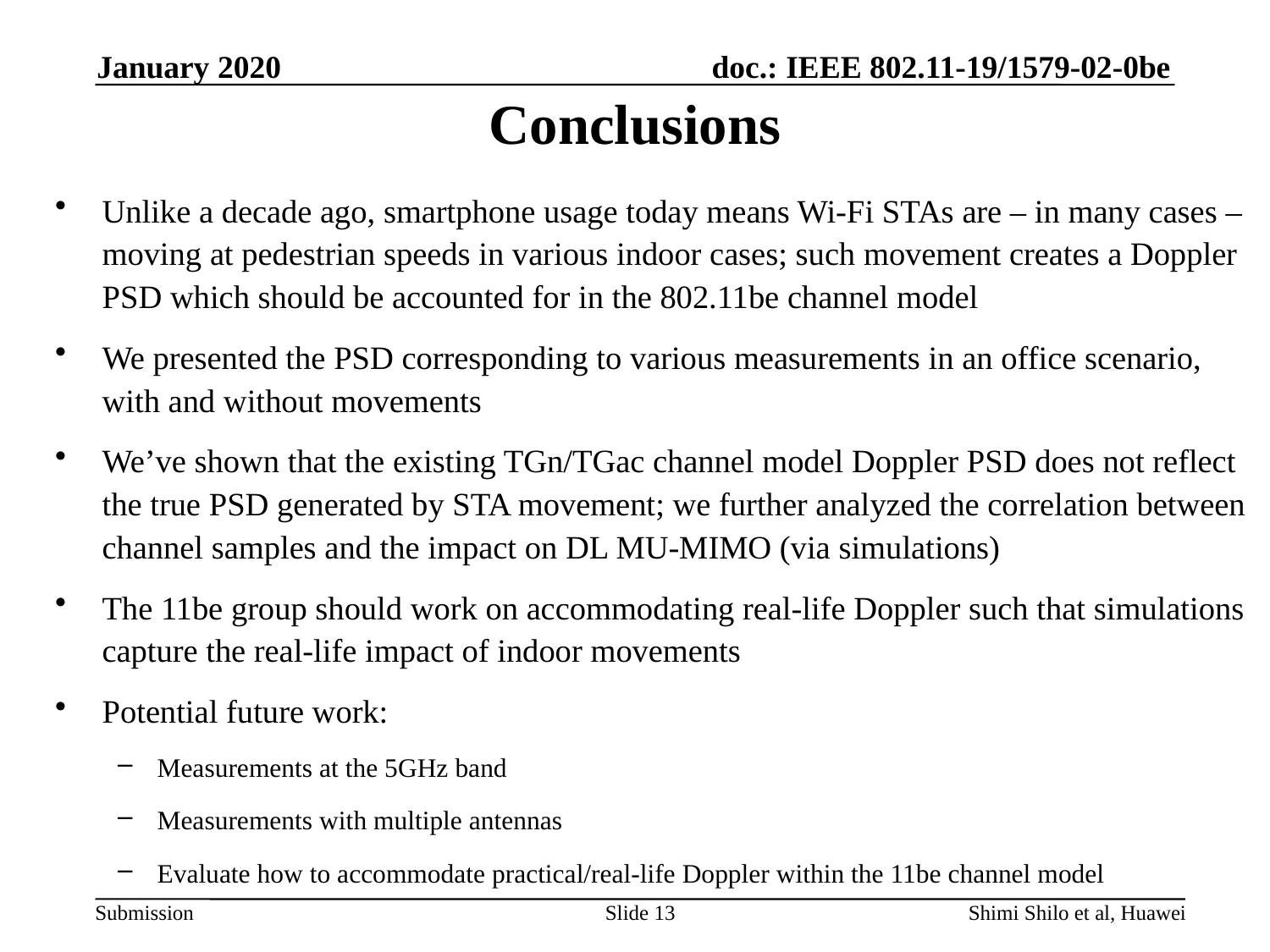

January 2020
# Conclusions
Unlike a decade ago, smartphone usage today means Wi-Fi STAs are – in many cases – moving at pedestrian speeds in various indoor cases; such movement creates a Doppler PSD which should be accounted for in the 802.11be channel model
We presented the PSD corresponding to various measurements in an office scenario, with and without movements
We’ve shown that the existing TGn/TGac channel model Doppler PSD does not reflect the true PSD generated by STA movement; we further analyzed the correlation between channel samples and the impact on DL MU-MIMO (via simulations)
The 11be group should work on accommodating real-life Doppler such that simulations capture the real-life impact of indoor movements
Potential future work:
Measurements at the 5GHz band
Measurements with multiple antennas
Evaluate how to accommodate practical/real-life Doppler within the 11be channel model
Slide 13
Shimi Shilo et al, Huawei